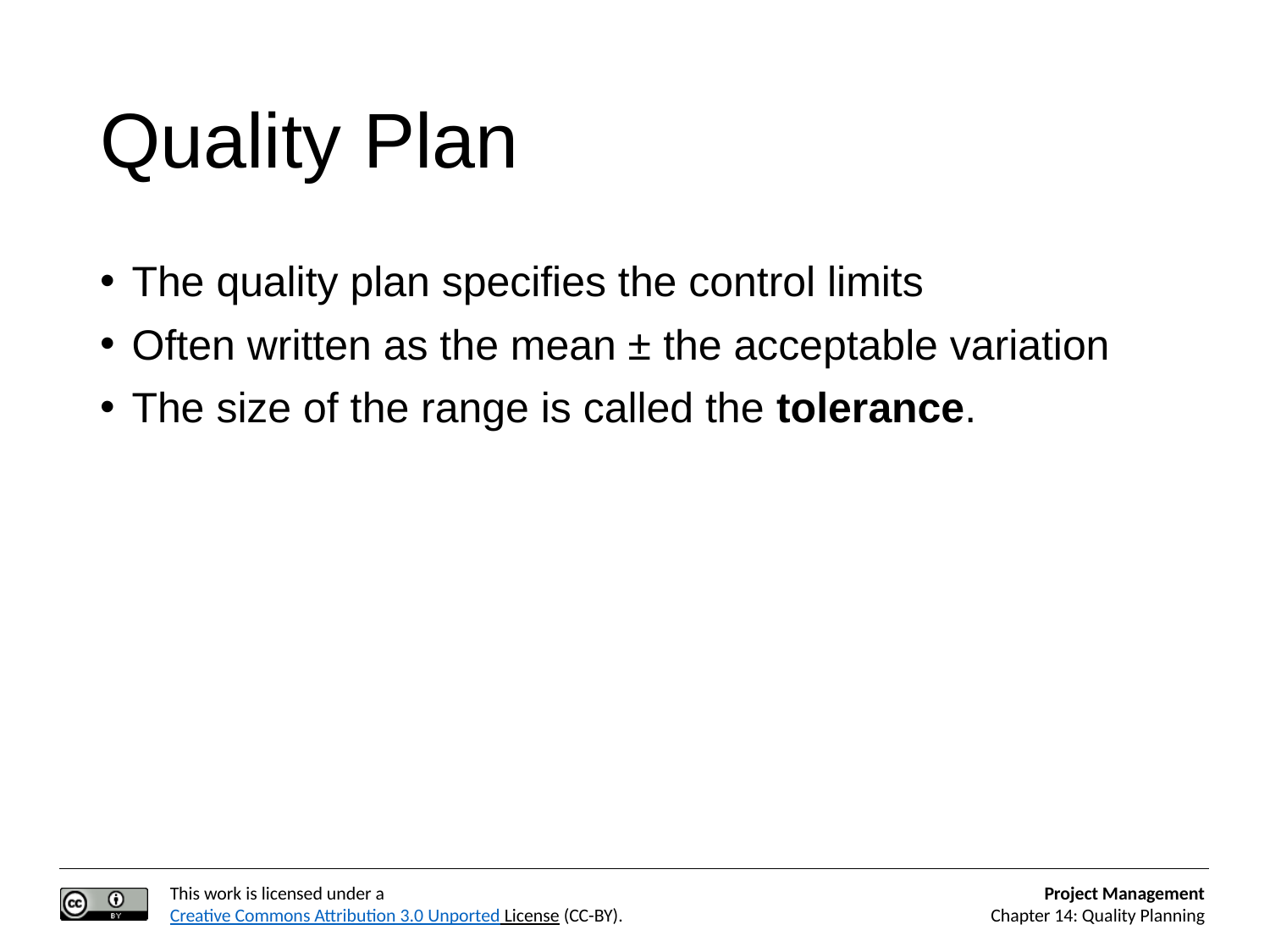

# Quality Plan
The quality plan specifies the control limits
Often written as the mean ± the acceptable variation
The size of the range is called the tolerance.